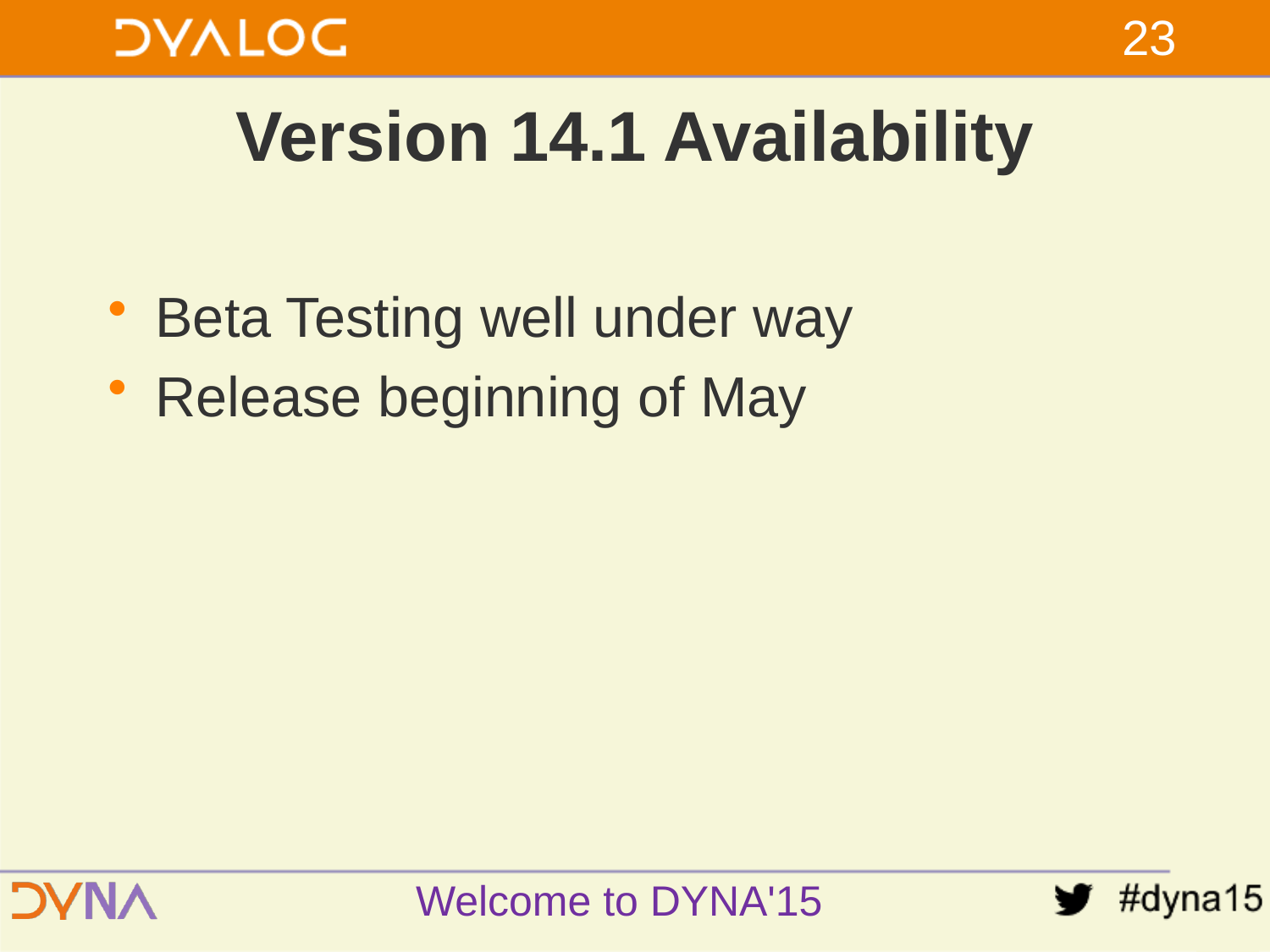

23
# Version 14.1 Availability
Beta Testing well under way
Release beginning of May
Welcome to DYNA'15